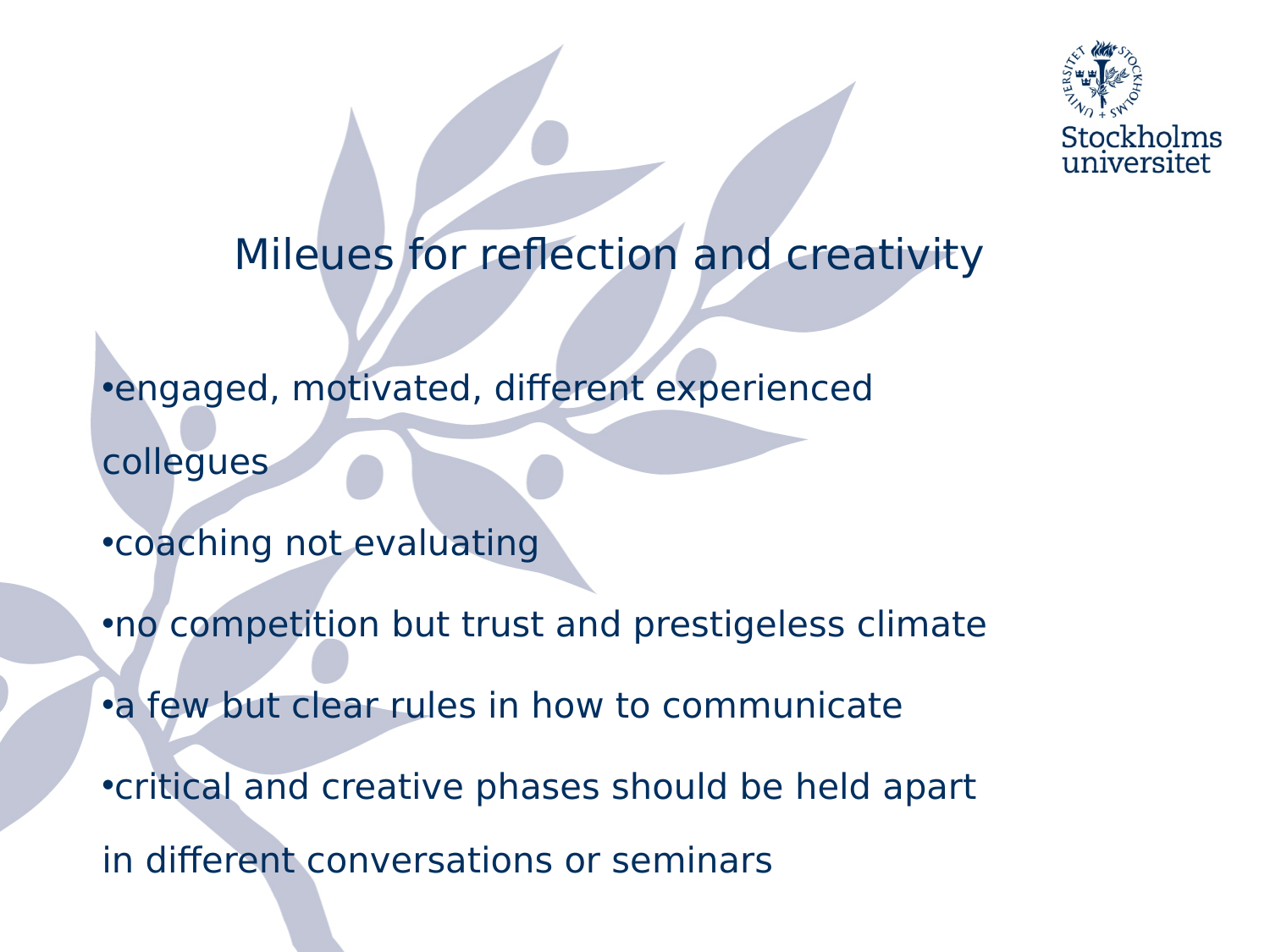

# Mileues for reflection and creativity
engaged, motivated, different experienced collegues
coaching not evaluating
no competition but trust and prestigeless climate
a few but clear rules in how to communicate
critical and creative phases should be held apart in different conversations or seminars